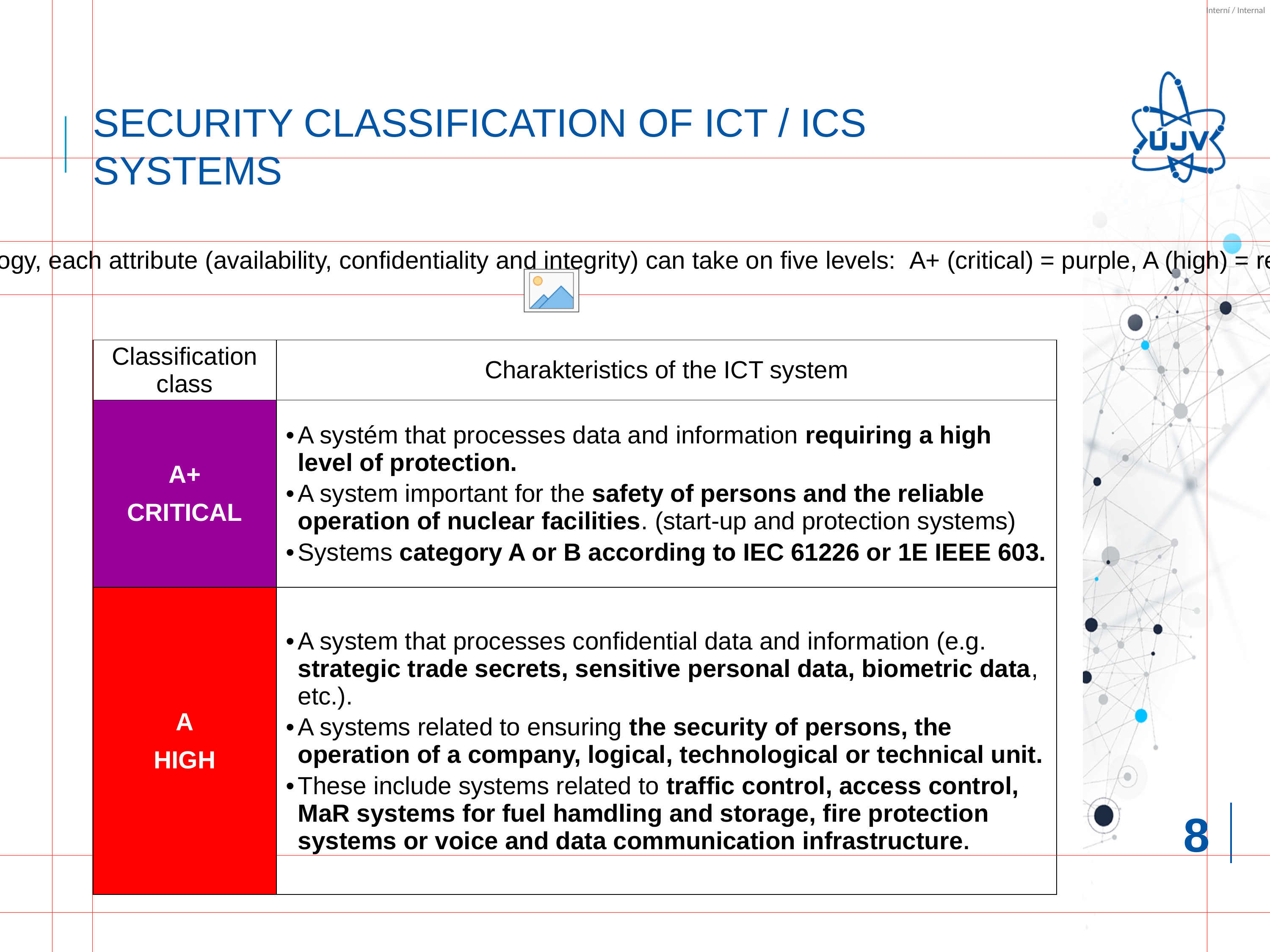

# Security Classification of ICT / ICS Systems
Data evaluation (security classification) is performed according to a set methodology, each attribute (availability, confidentiality and integrity) can take on five levels:  A+ (critical) = purple, A (high) = red, B (medium) = yellow, C (low) = green, D (very low) = light blue

| Classification class | Charakteristics of the ICT system |
| --- | --- |
| A+ CRITICAL | A systém that processes data and information requiring a high level of protection. A system important for the safety of persons and the reliable operation of nuclear facilities. (start-up and protection systems) Systems category A or B according to IEC 61226 or 1E IEEE 603. |
| A HIGH | A system that processes confidential data and information (e.g. strategic trade secrets, sensitive personal data, biometric data, etc.). A systems related to ensuring the security of persons, the operation of a company, logical, technological or technical unit. These include systems related to traffic control, access control, MaR systems for fuel hamdling and storage, fire protection systems or voice and data communication infrastructure. |
8